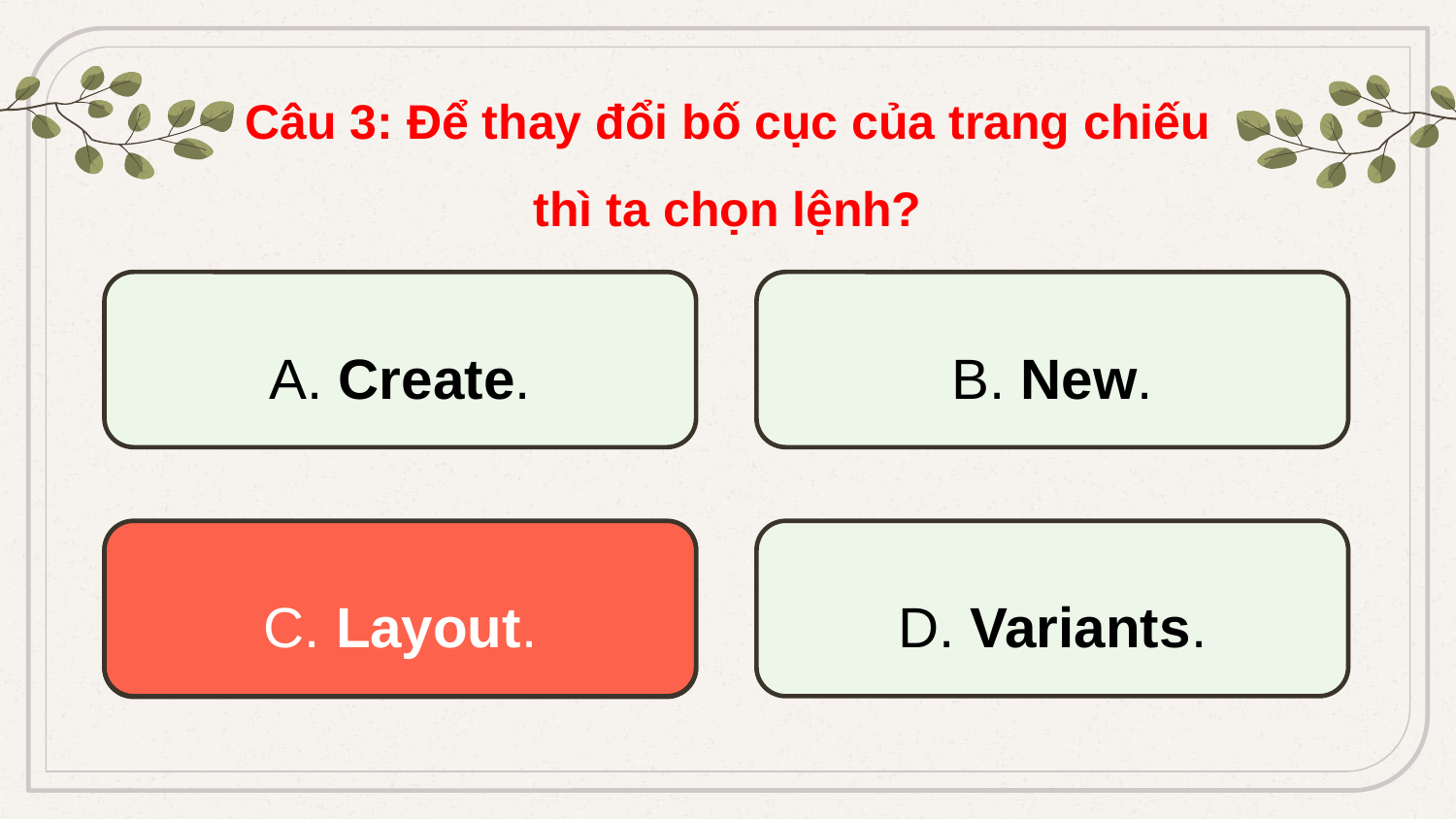

Câu 3: Để thay đổi bố cục của trang chiếu thì ta chọn lệnh?
A. Create.
B. New.
C. Layout.
D. Variants.
C. Layout.